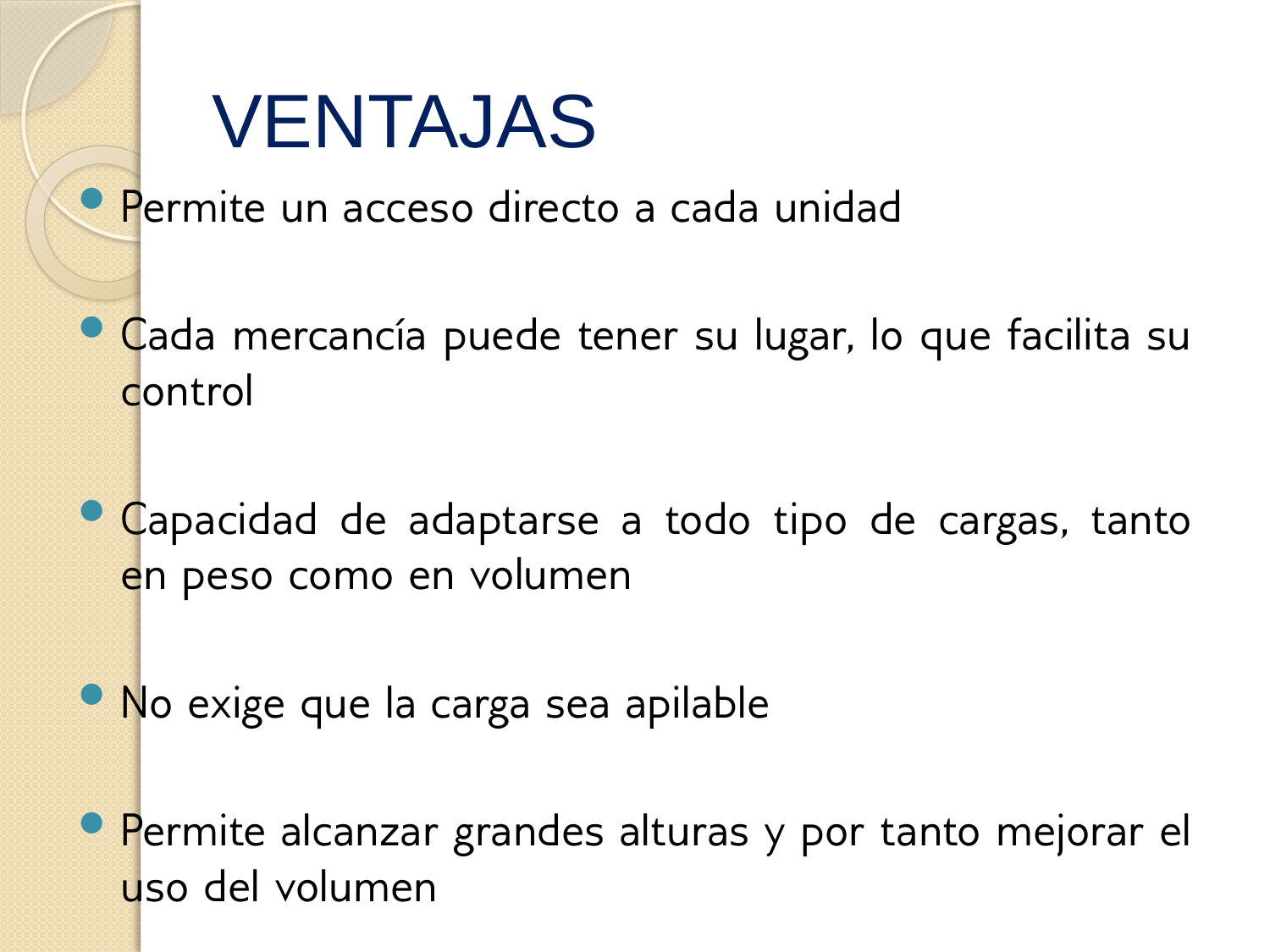

# VENTAJAS
Permite un acceso directo a cada unidad

Cada mercancía puede tener su lugar, lo que facilita su control

Capacidad de adaptarse a todo tipo de cargas, tanto en peso como en volumen

No exige que la carga sea apilable

Permite alcanzar grandes alturas y por tanto mejorar el uso del volumen